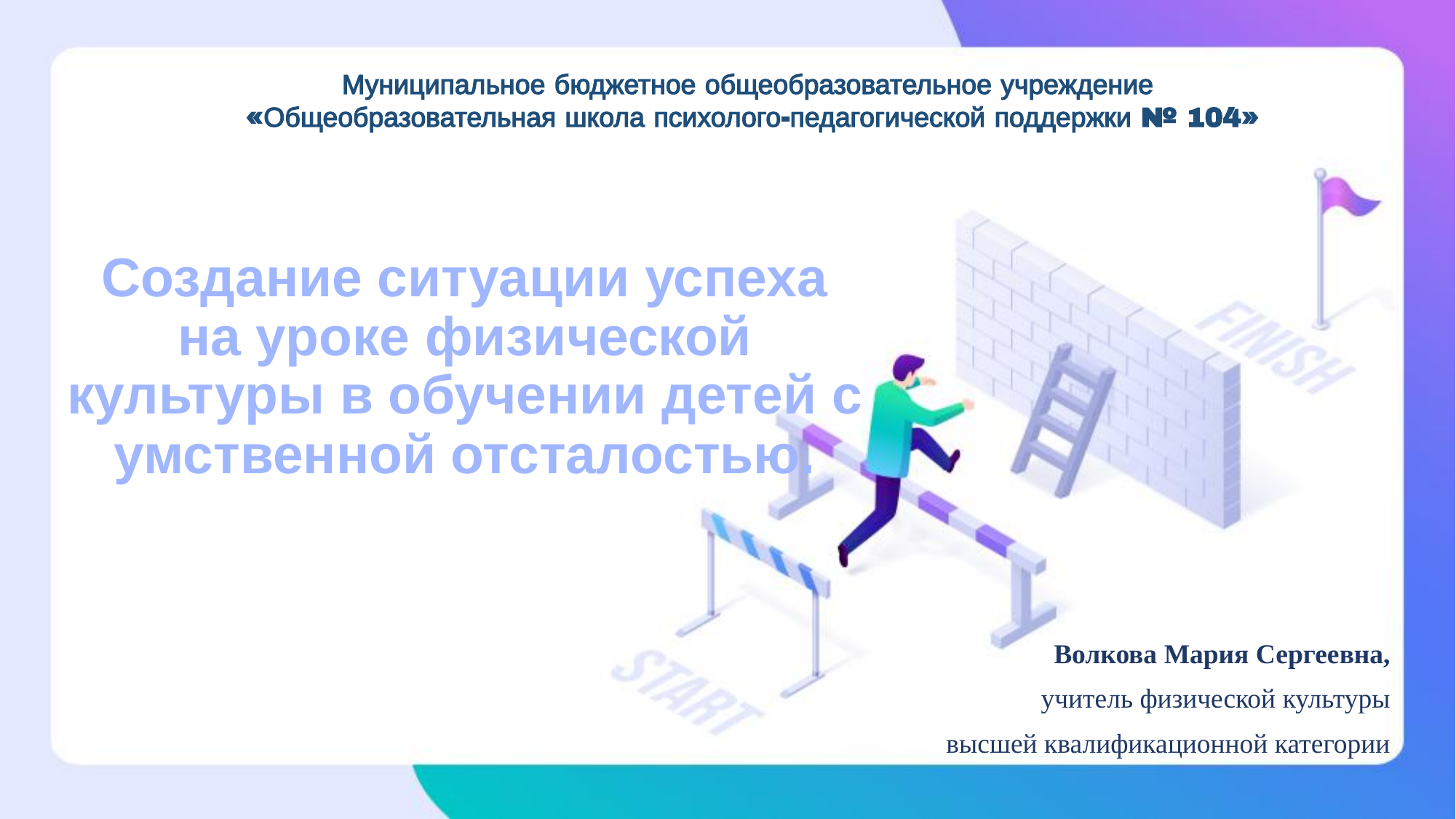

Муниципальное бюджетное общеобразовательное учреждение
«Общеобразовательная школа психолого-педагогической поддержки № 104»
# Создание ситуации успеха на уроке физической культуры в обучении детей с умственной отсталостью.
Волкова Мария Сергеевна,
учитель физической культуры
высшей квалификационной категории